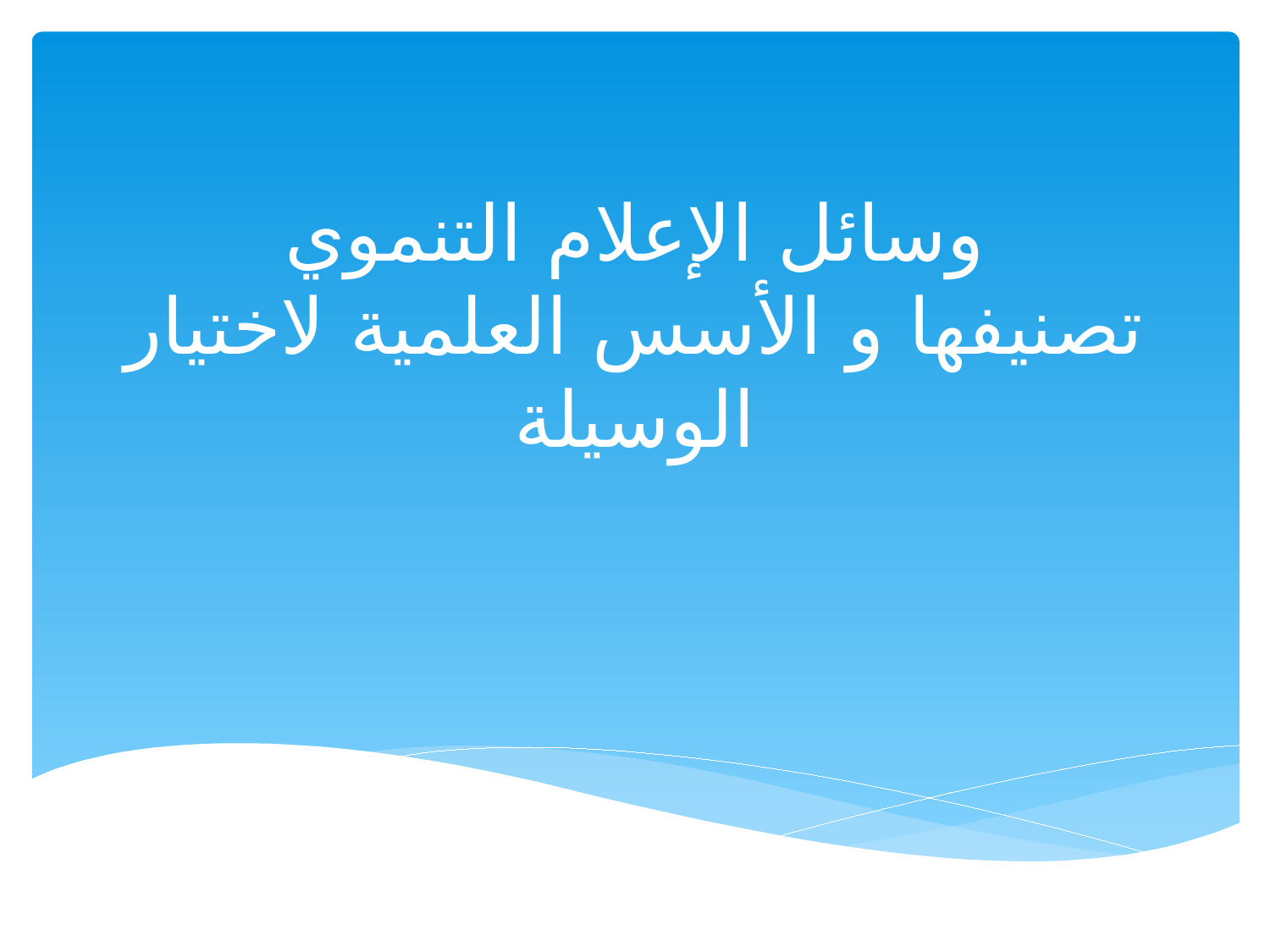

# وسائل الإعلام التنموي تصنيفها و الأسس العلمية لاختيار الوسيلة